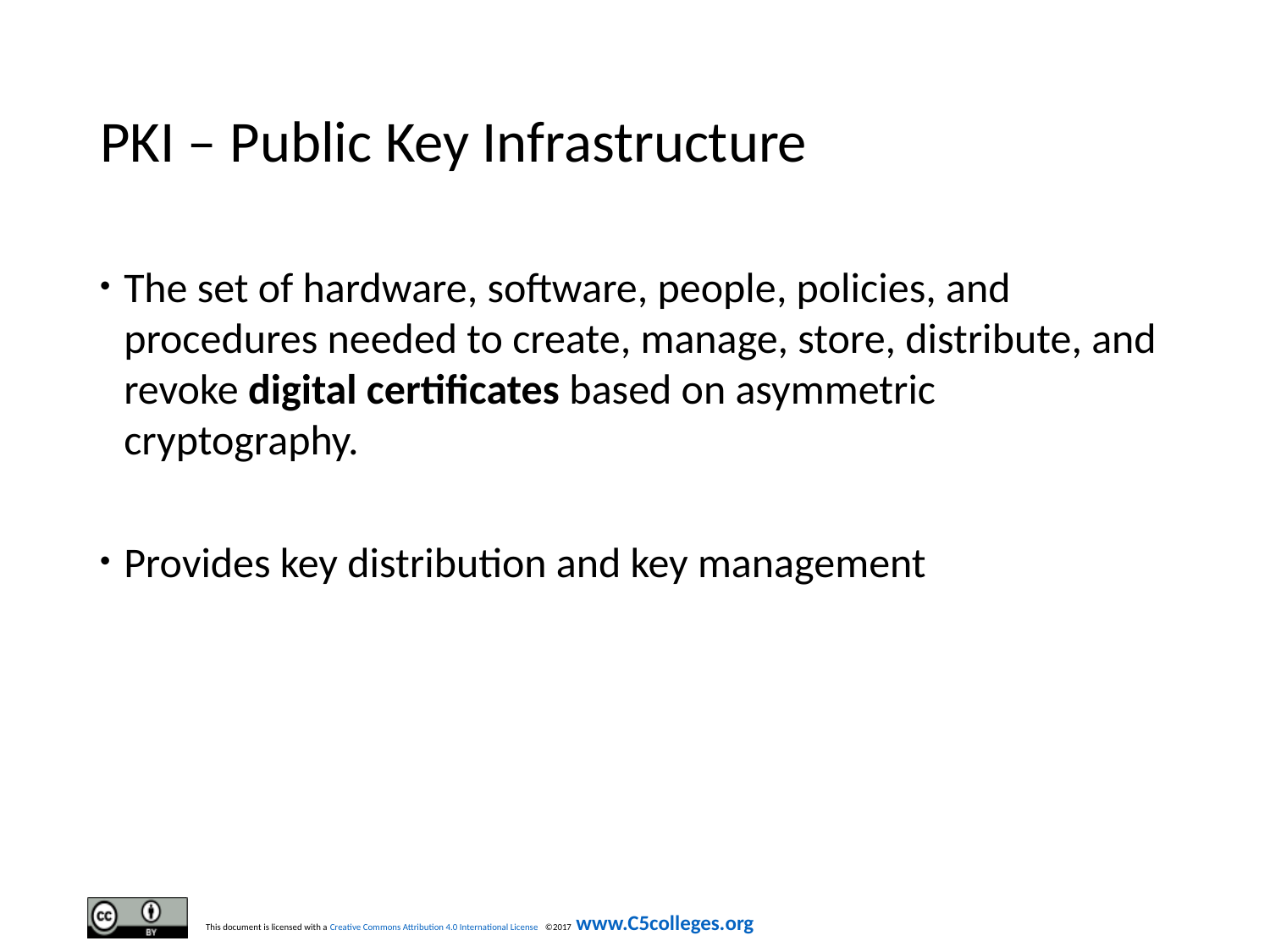

# PKI – Public Key Infrastructure
The set of hardware, software, people, policies, and procedures needed to create, manage, store, distribute, and revoke digital certificates based on asymmetric cryptography.

Provides key distribution and key management